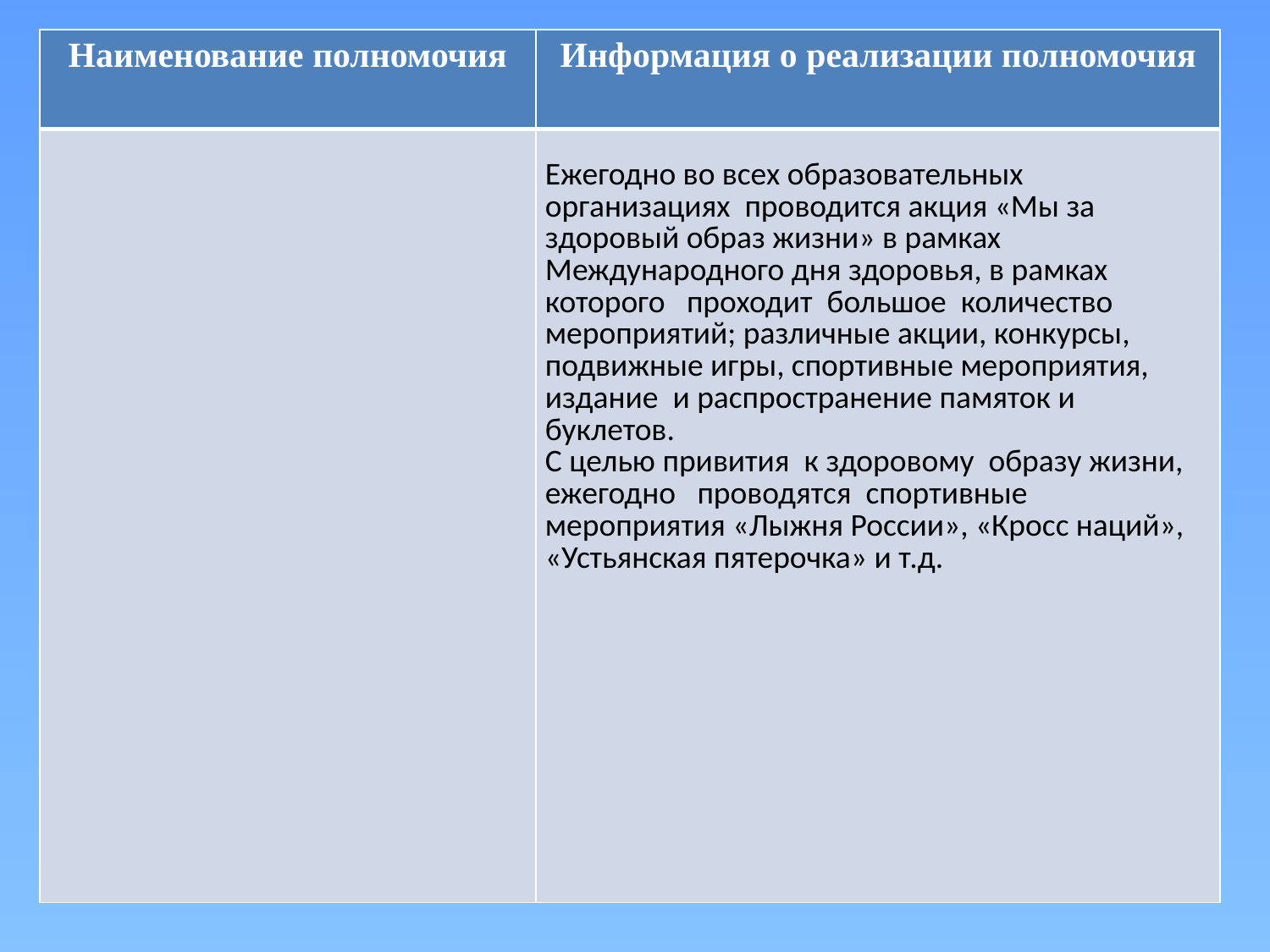

| Наименование полномочия | Информация о реализации полномочия |
| --- | --- |
|  | Ежегодно во всех образовательных организациях проводится акция «Мы за здоровый образ жизни» в рамках Международного дня здоровья, в рамках которого проходит большое количество мероприятий; различные акции, конкурсы, подвижные игры, спортивные мероприятия, издание и распространение памяток и буклетов. С целью привития к здоровому образу жизни, ежегодно проводятся спортивные мероприятия «Лыжня России», «Кросс наций», «Устьянская пятерочка» и т.д. |